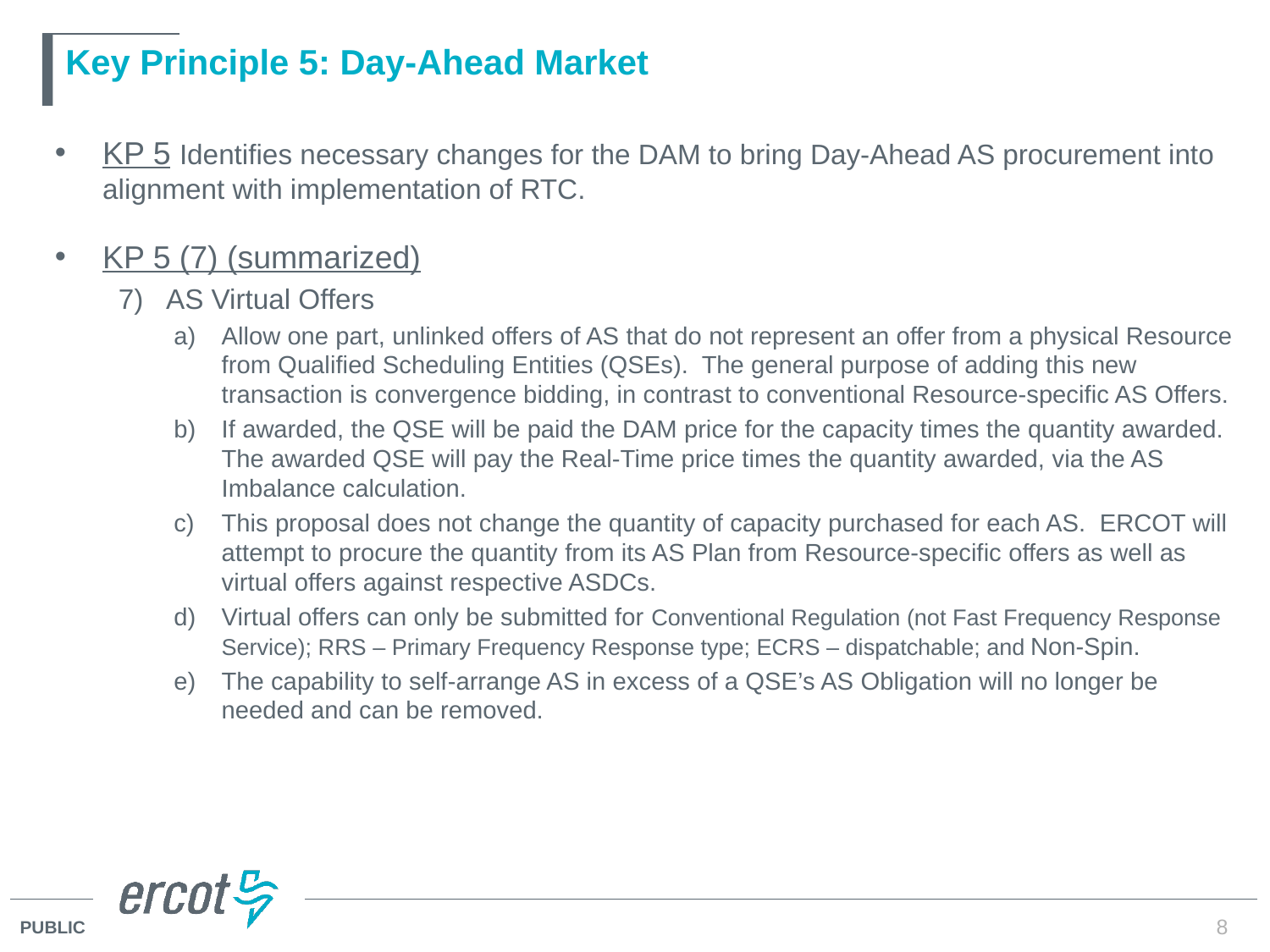

# Key Principle 5: Day-Ahead Market
KP 5 Identifies necessary changes for the DAM to bring Day-Ahead AS procurement into alignment with implementation of RTC.

KP 5 (7) (summarized)
AS Virtual Offers
Allow one part, unlinked offers of AS that do not represent an offer from a physical Resource from Qualified Scheduling Entities (QSEs).  The general purpose of adding this new transaction is convergence bidding, in contrast to conventional Resource-specific AS Offers.
If awarded, the QSE will be paid the DAM price for the capacity times the quantity awarded.  The awarded QSE will pay the Real-Time price times the quantity awarded, via the AS Imbalance calculation.
This proposal does not change the quantity of capacity purchased for each AS.  ERCOT will attempt to procure the quantity from its AS Plan from Resource-specific offers as well as virtual offers against respective ASDCs.
Virtual offers can only be submitted for Conventional Regulation (not Fast Frequency Response Service); RRS – Primary Frequency Response type; ECRS – dispatchable; and Non-Spin.
The capability to self-arrange AS in excess of a QSE’s AS Obligation will no longer be needed and can be removed.
8